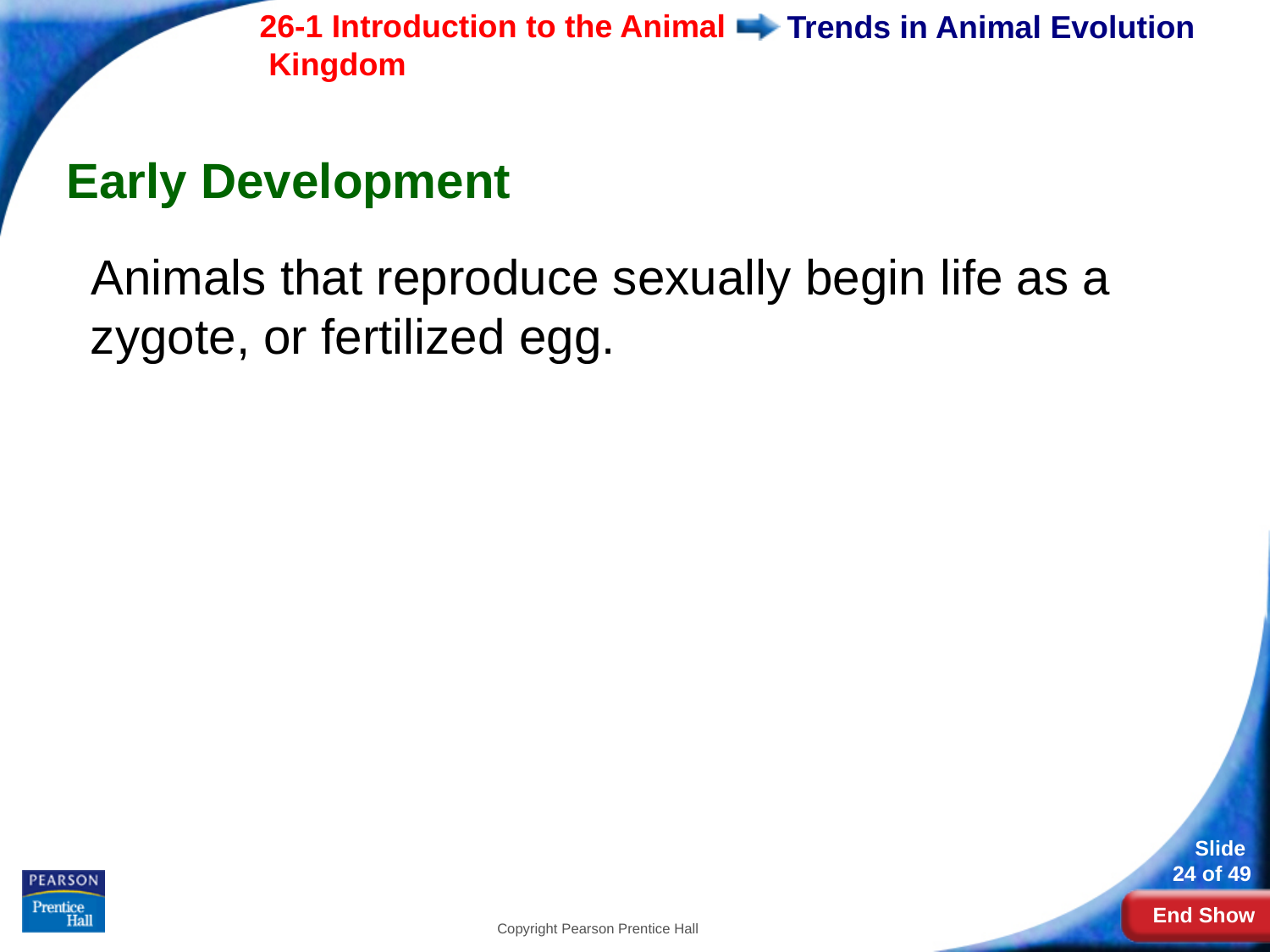

# Trends in Animal Evolution
Early Development
Animals that reproduce sexually begin life as a zygote, or fertilized egg.
Copyright Pearson Prentice Hall